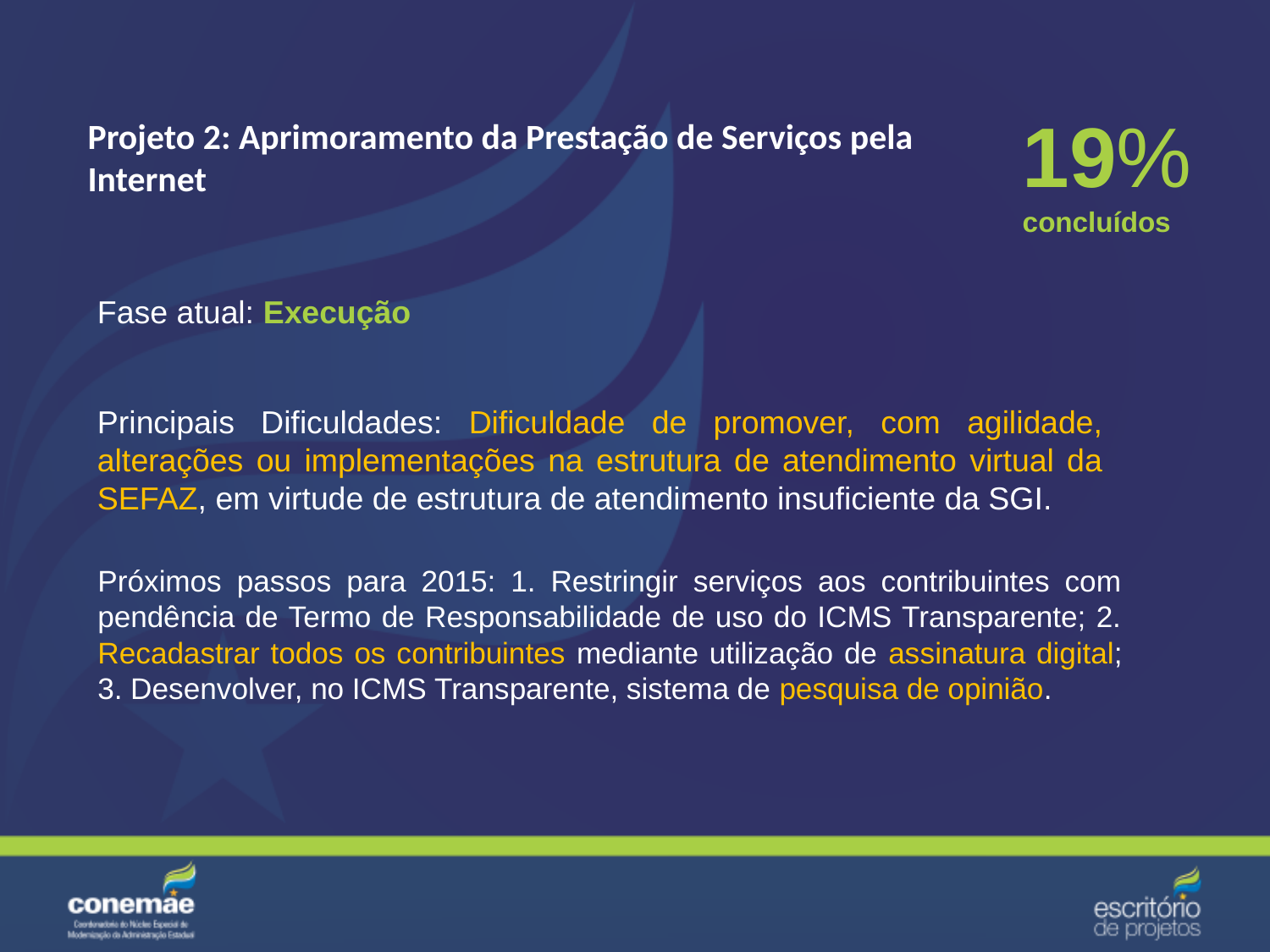

# Projeto 2: Aprimoramento da Prestação de Serviços pela Internet
19%
concluídos
Fase atual: Execução
Principais Dificuldades: Dificuldade de promover, com agilidade, alterações ou implementações na estrutura de atendimento virtual da SEFAZ, em virtude de estrutura de atendimento insuficiente da SGI.
Próximos passos para 2015: 1. Restringir serviços aos contribuintes com pendência de Termo de Responsabilidade de uso do ICMS Transparente; 2. Recadastrar todos os contribuintes mediante utilização de assinatura digital; 3. Desenvolver, no ICMS Transparente, sistema de pesquisa de opinião.